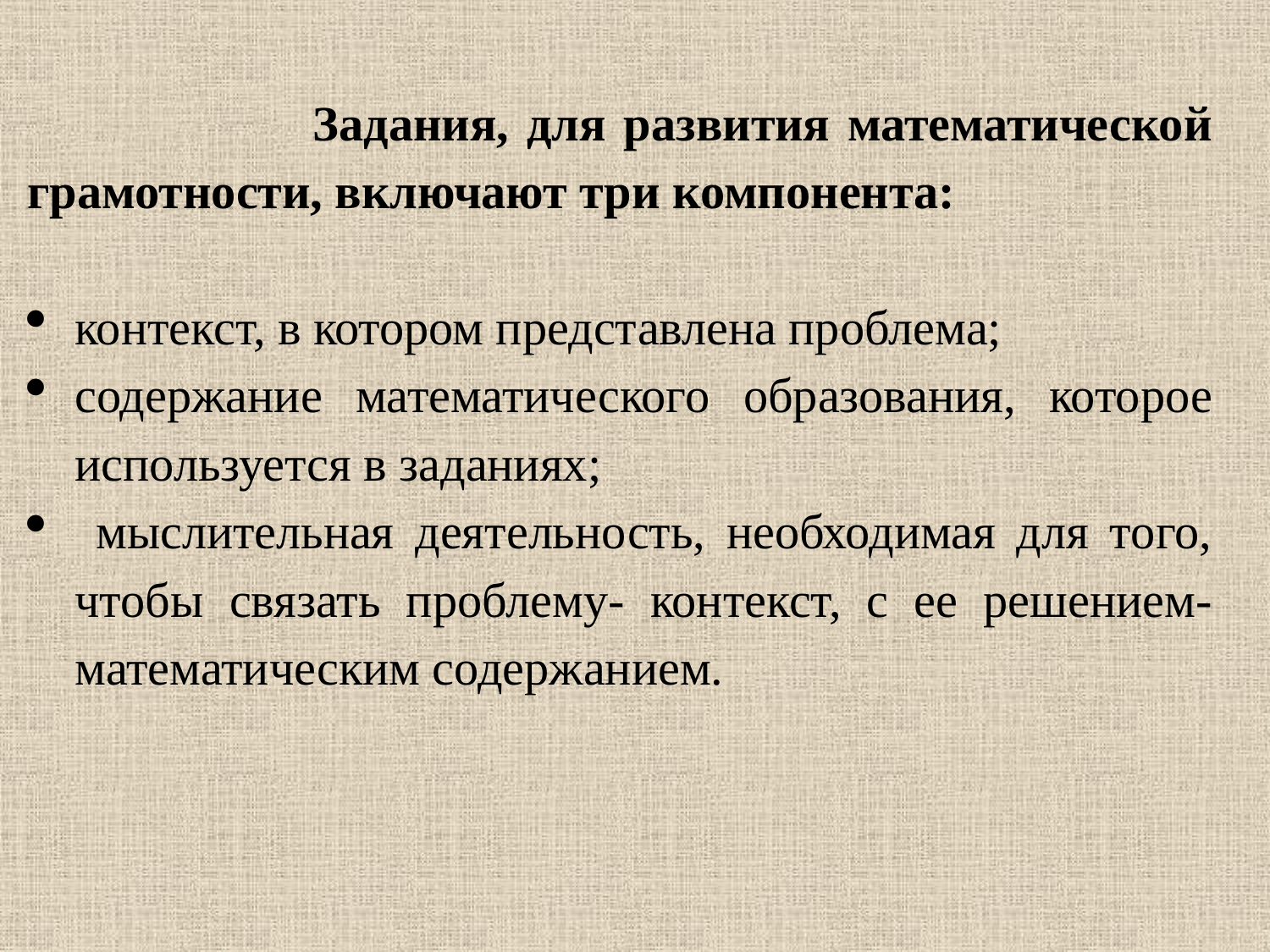

Задания, для развития математической грамотности, включают три компонента:

контекст, в котором представлена проблема;
содержание математического образования, которое используется в заданиях;
 мыслительная деятельность, необходимая для того, чтобы связать проблему- контекст, с ее решением- математическим содержанием.